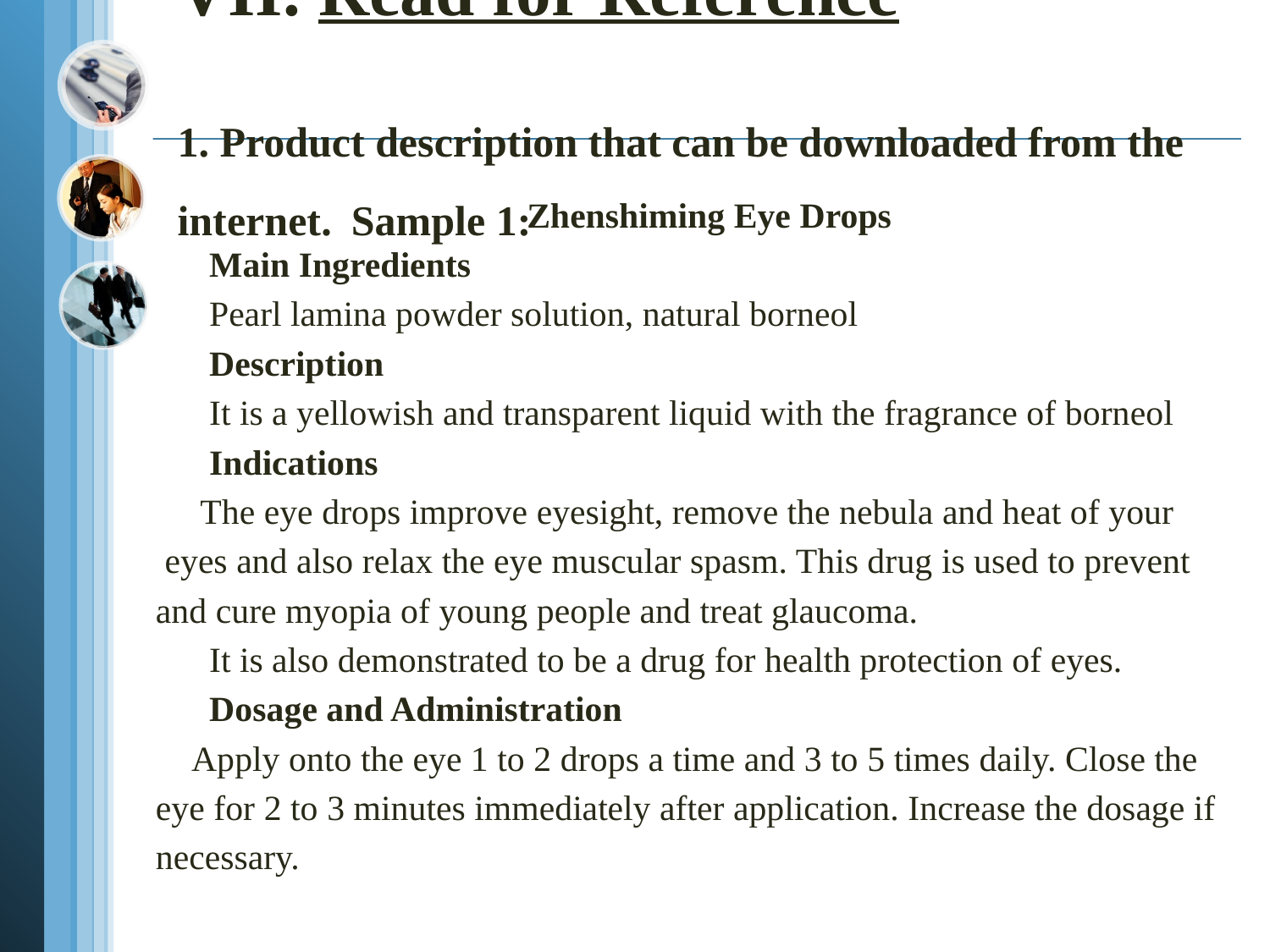

# VII. Read for Reference 1. Product description that can be downloaded from the internet. Sample 1:
   Zhenshiming Eye Drops
      Main Ingredients
      Pearl lamina powder solution, natural borneol
      Description
      It is a yellowish and transparent liquid with the fragrance of borneol
      Indications
     The eye drops improve eyesight, remove the nebula and heat of your
 eyes and also relax the eye muscular spasm. This drug is used to prevent
and cure myopia of young people and treat glaucoma.
      It is also demonstrated to be a drug for health protection of eyes.
      Dosage and Administration
    Apply onto the eye 1 to 2 drops a time and 3 to 5 times daily. Close the
eye for 2 to 3 minutes immediately after application. Increase the dosage if
necessary.